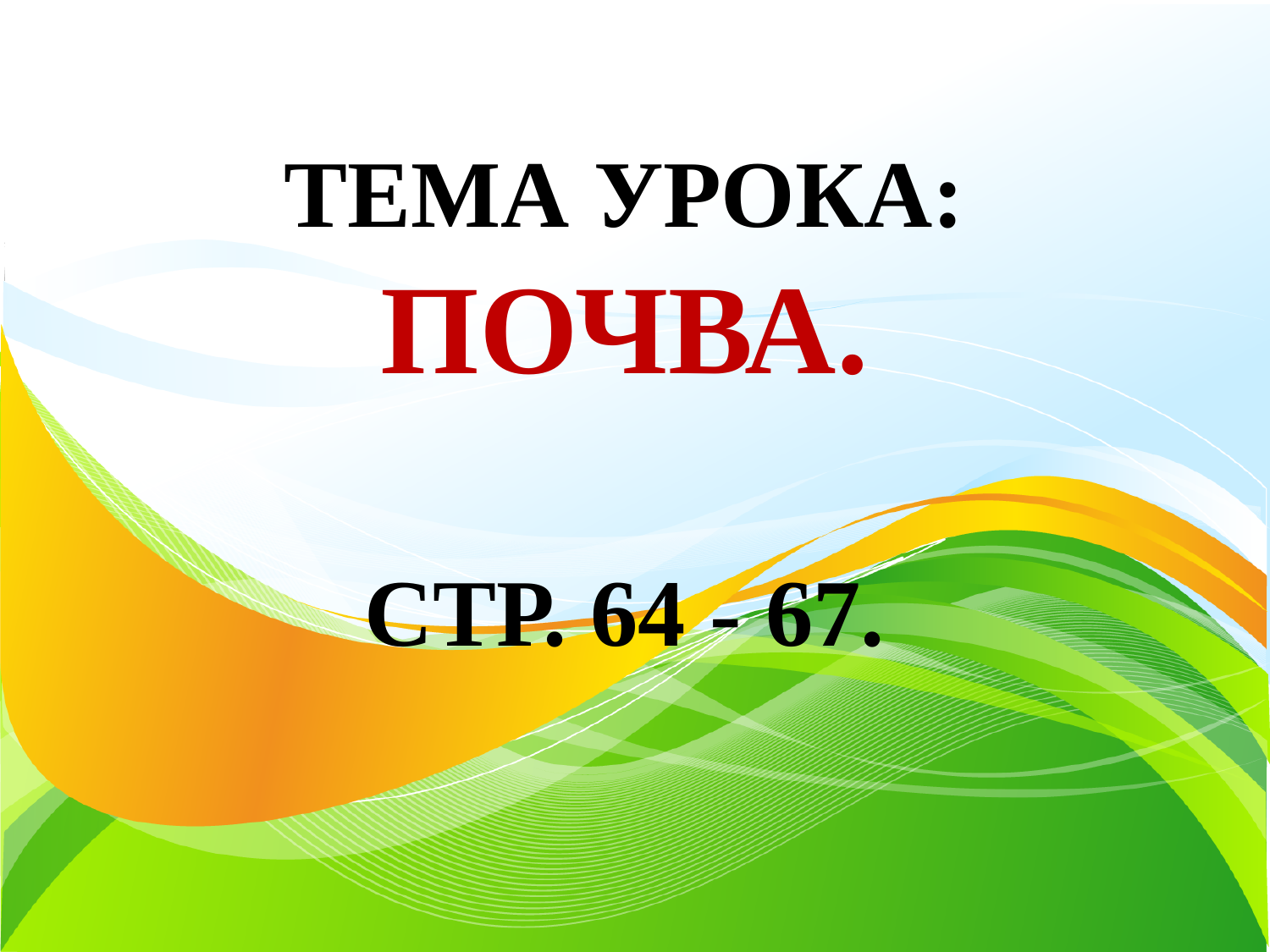

# Тема урока: Почва. Стр. 64 - 67.